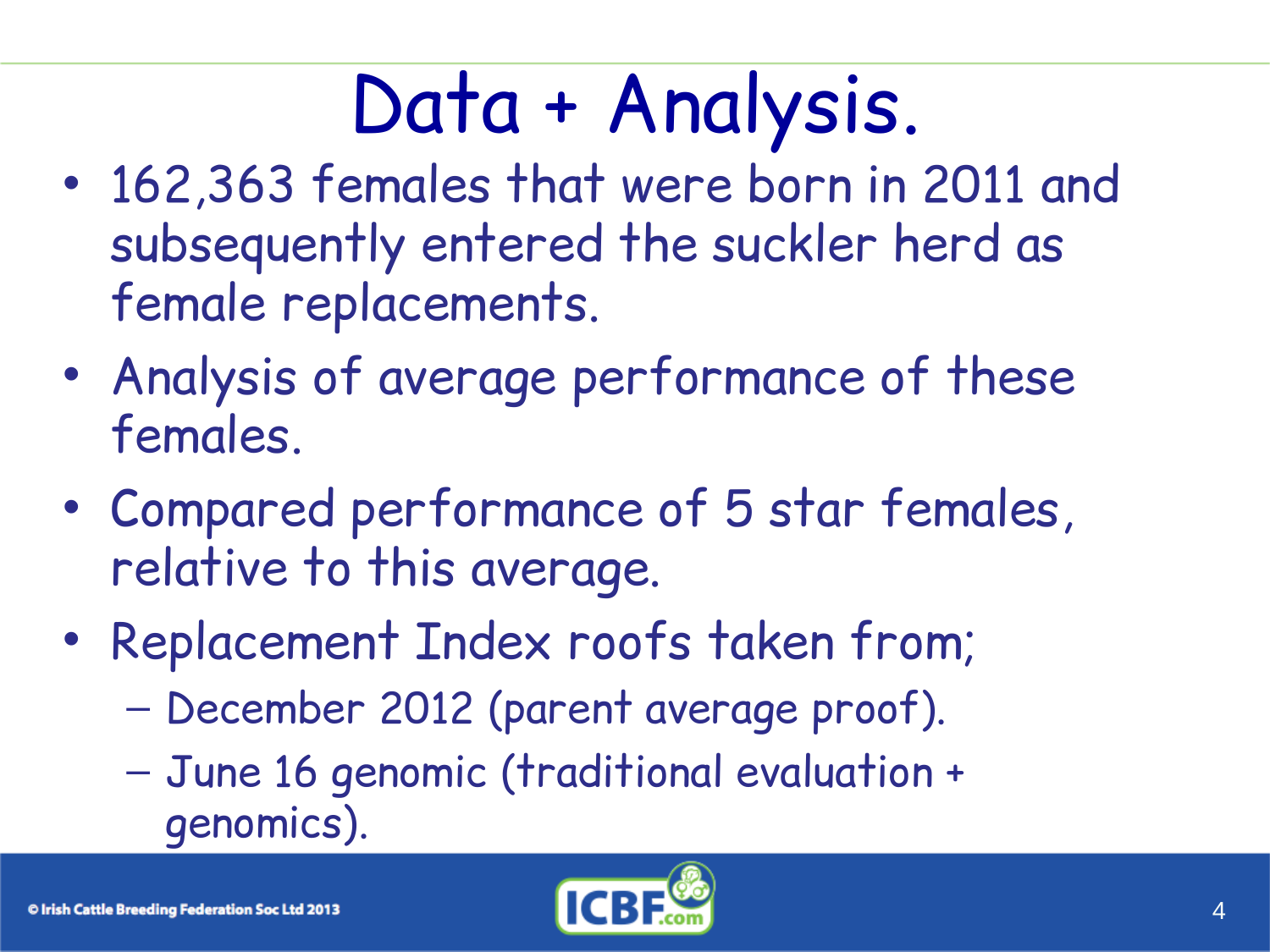

# Data + Analysis.
162,363 females that were born in 2011 and subsequently entered the suckler herd as female replacements.
Analysis of average performance of these females.
Compared performance of 5 star females, relative to this average.
Replacement Index roofs taken from;
December 2012 (parent average proof).
June 16 genomic (traditional evaluation + genomics).
4